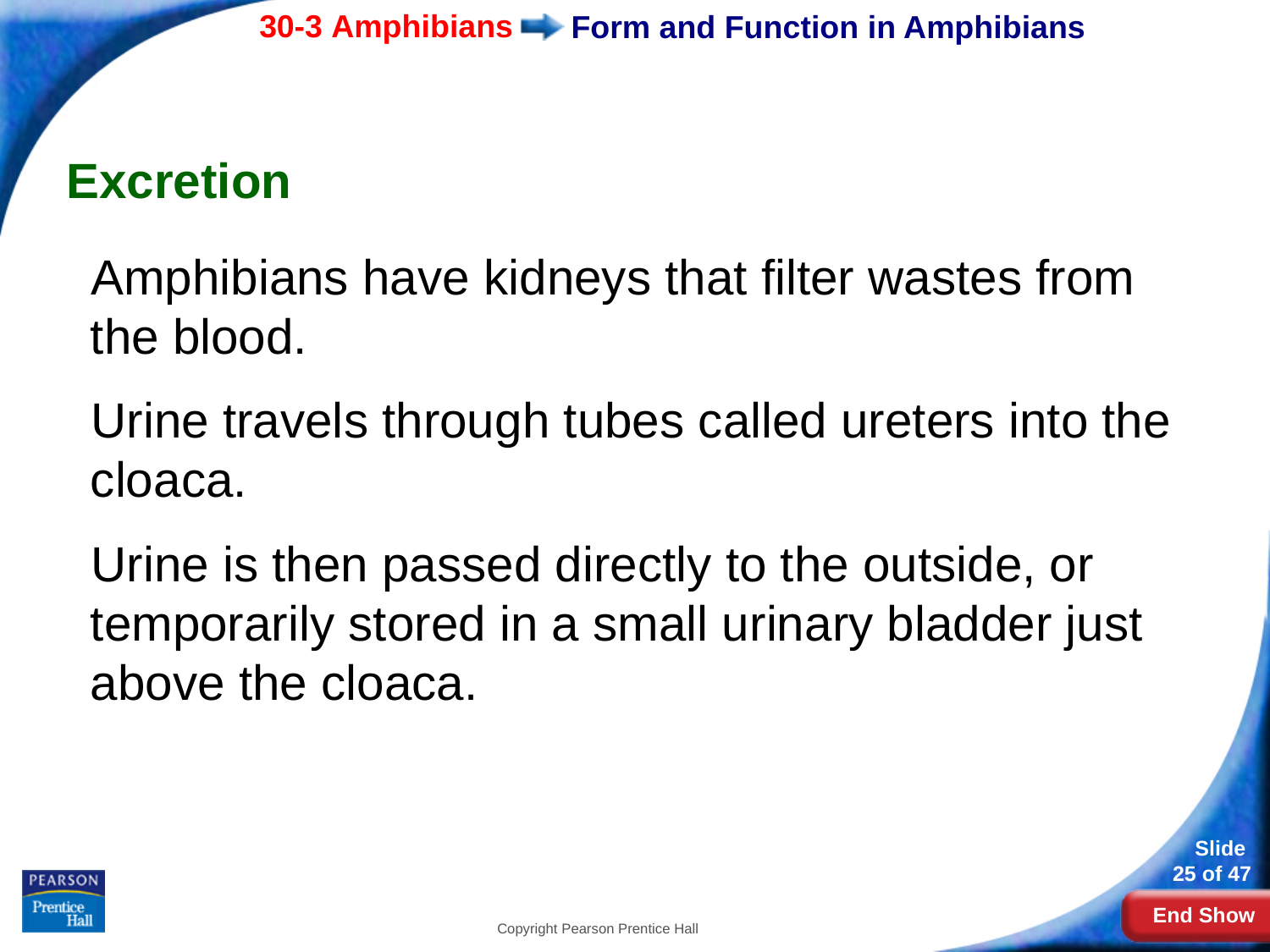

# Form and Function in Amphibians
Excretion
Amphibians have kidneys that filter wastes from the blood.
Urine travels through tubes called ureters into the cloaca.
Urine is then passed directly to the outside, or temporarily stored in a small urinary bladder just above the cloaca.

Copyright Pearson Prentice Hall